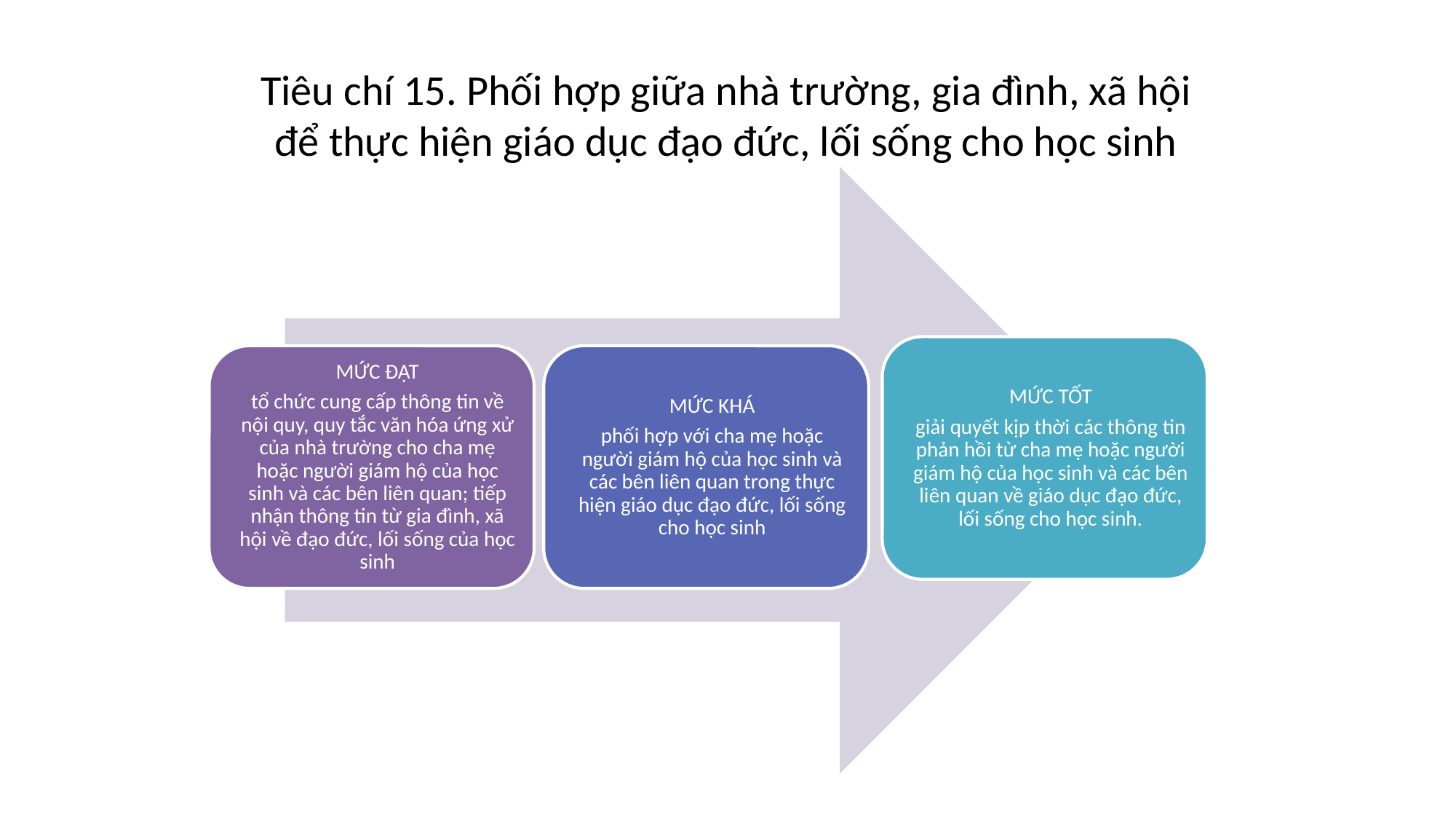

# Tiêu chí 15. Phối hợp giữa nhà trường, gia đình, xã hội để thực hiện giáo dục đạo đức, lối sống cho học sinh
MỨC ĐẠT
tổ chức cung cấp thông tin về nội quy, quy tắc văn hóa ứng xử của nhà trường cho cha mẹ hoặc người giám hộ của học sinh và các bên liên quan; tiếp nhận thông tin từ gia đình, xã hội về đạo đức, lối sống của học sinh
MỨC KHÁ
phối hợp với cha mẹ hoặc người giám hộ của học sinh và các bên liên quan trong thực hiện giáo dục đạo đức, lối sống cho học sinh
MỨC TỐT
giải quyết kịp thời các thông tin phản hồi từ cha mẹ hoặc người giám hộ của học sinh và các bên liên quan về giáo dục đạo đức, lối sống cho học sinh.